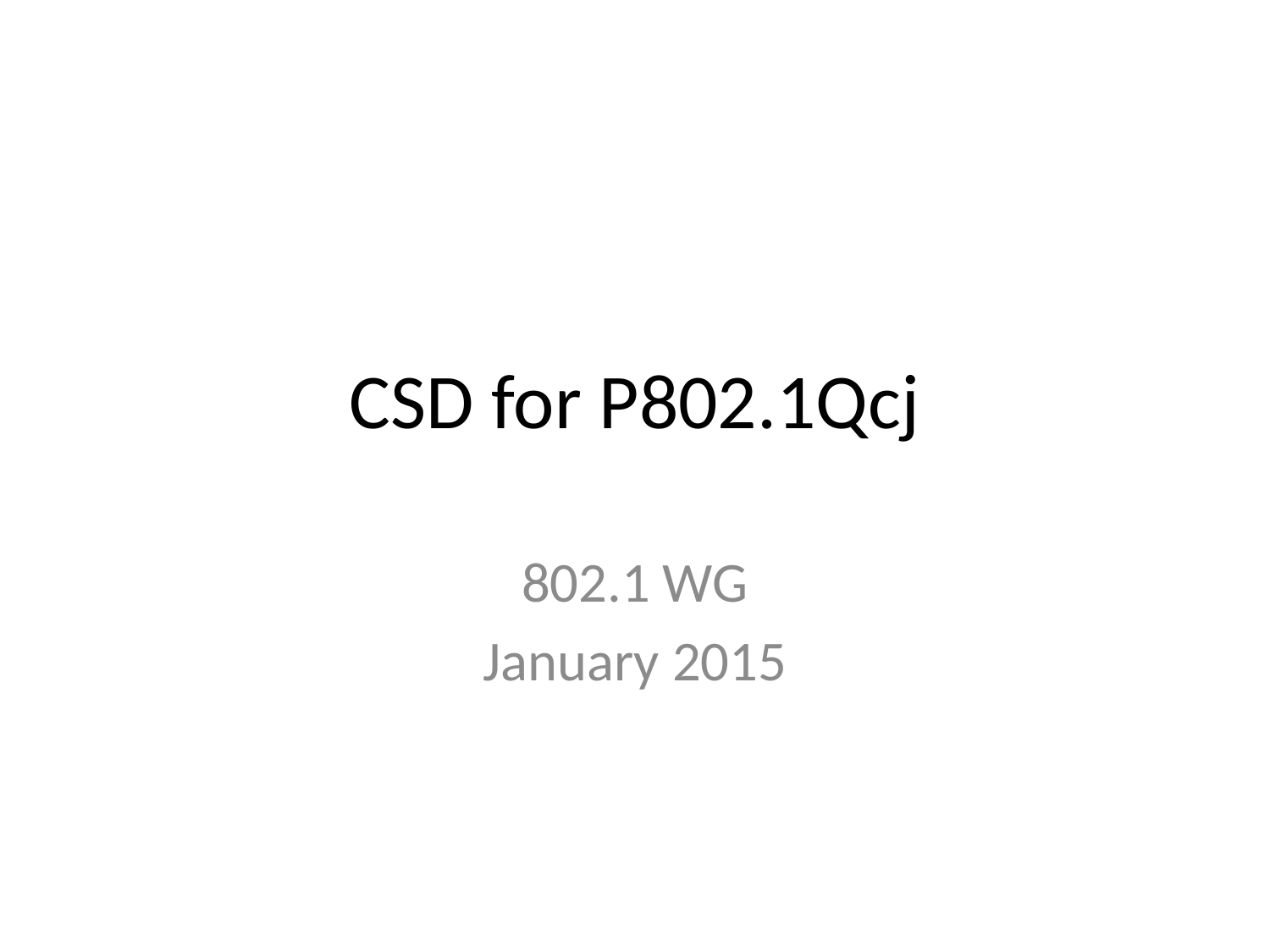

# CSD for P802.1Qcj
802.1 WG
January 2015